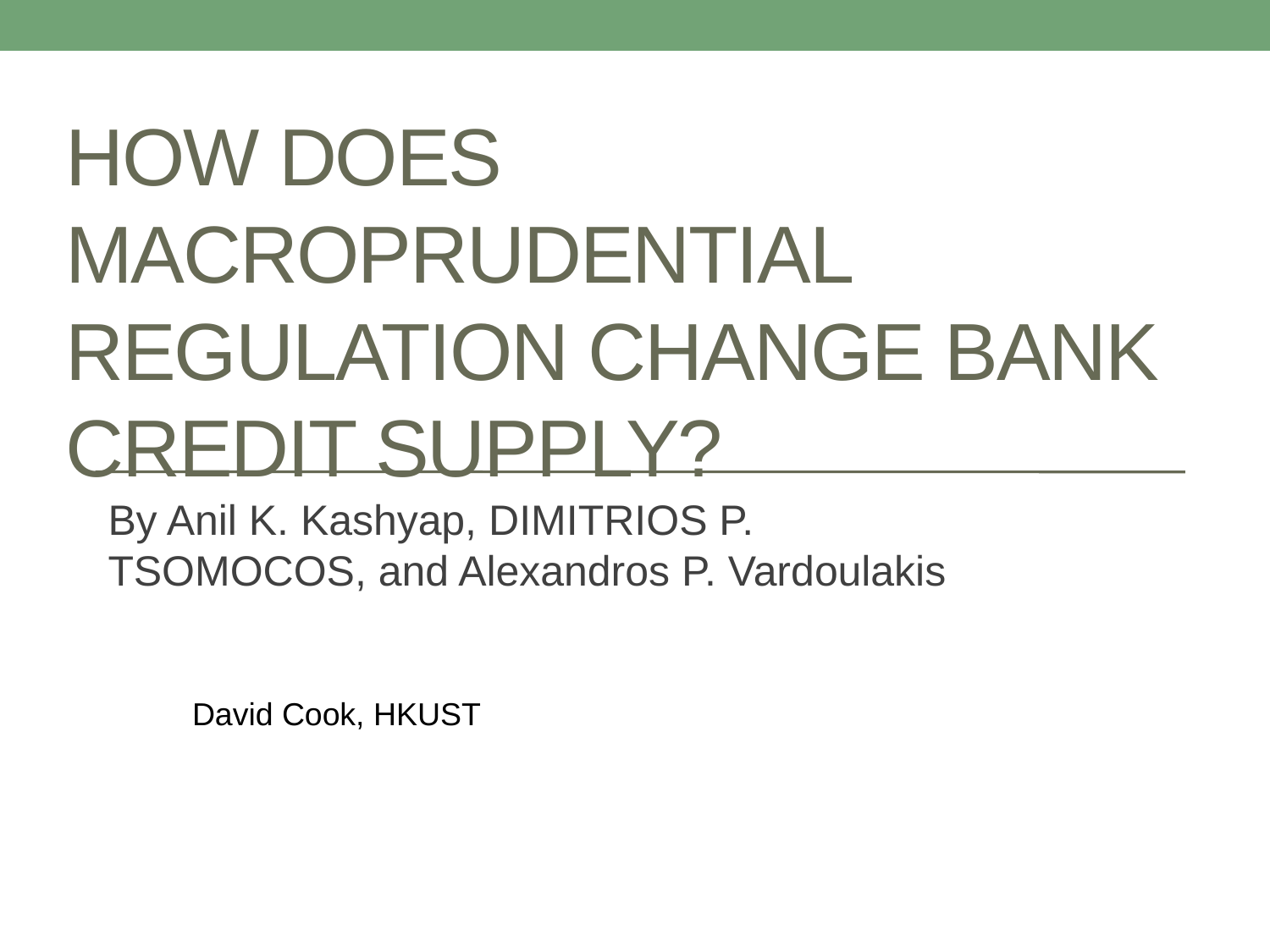

# How Does Macroprudential Regulation Change Bank Credit Supply?
By Anil K. Kashyap, DIMITRIOS P. TSOMOCOS, and Alexandros P. Vardoulakis
David Cook, HKUST